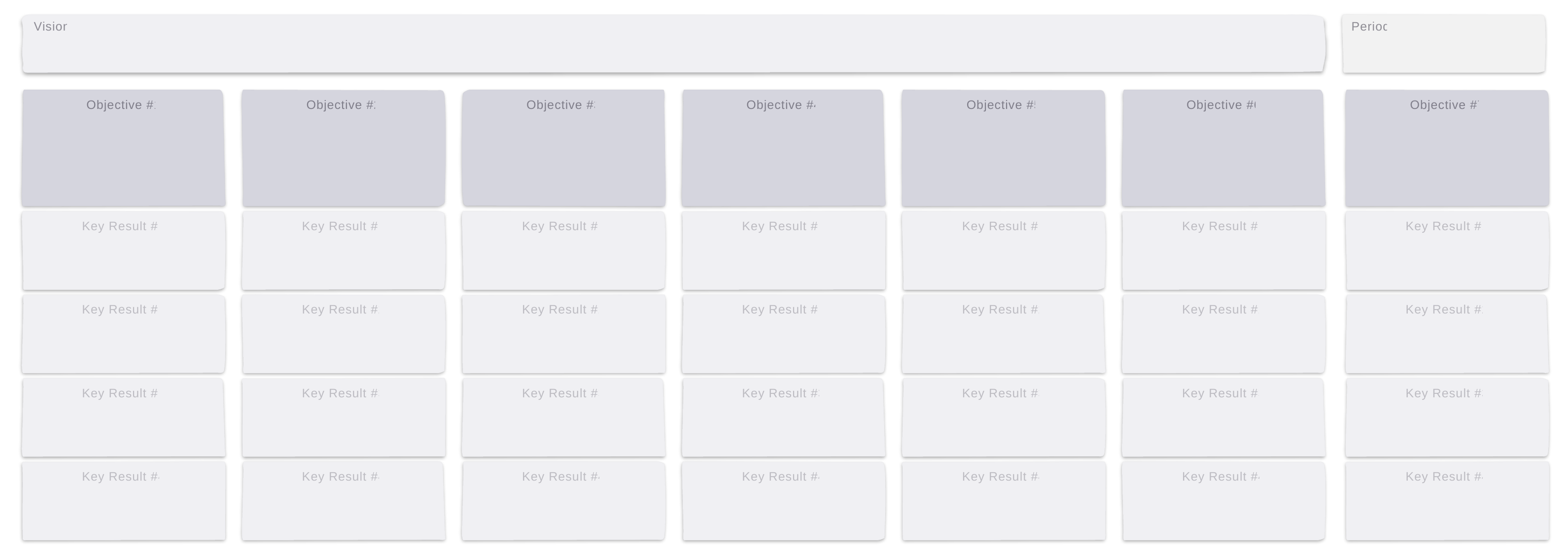

Vision
Period

Objective #1
Objective #2
Objective #3
Objective #4
Objective #5
Objective #6
Objective #7

Key Result #1
Key Result #1
Key Result #1
Key Result #1
Key Result #1
Key Result #1
Key Result #1

Key Result #2
Key Result #2
Key Result #2
Key Result #2
Key Result #2
Key Result #2
Key Result #2

Key Result #3
Key Result #3
Key Result #3
Key Result #3
Key Result #3
Key Result #3
Key Result #3

Key Result #4
Key Result #4
Key Result #4
Key Result #4
Key Result #4
Key Result #4
Key Result #4